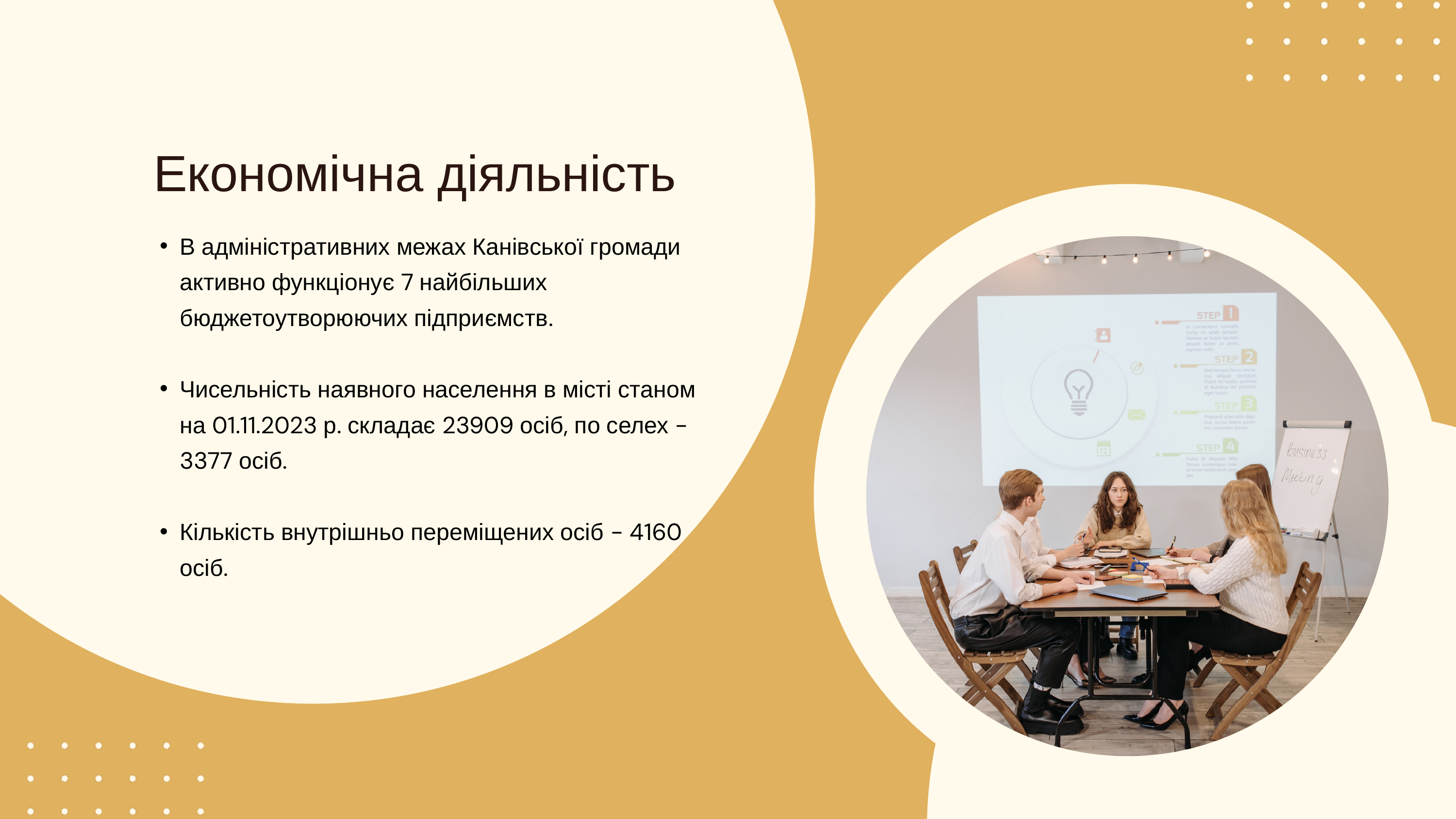

Економічна діяльність

В адміністративних межах Канівської громади активно функціонує 7 найбільших бюджетоутворюючих підприємств.

Чисельність наявного населення в місті станом на 01.11.2023 р. складає 23909 осіб, по селех - 3377 осіб.

Кількість внутрішньо переміщених осіб - 4160 осіб.